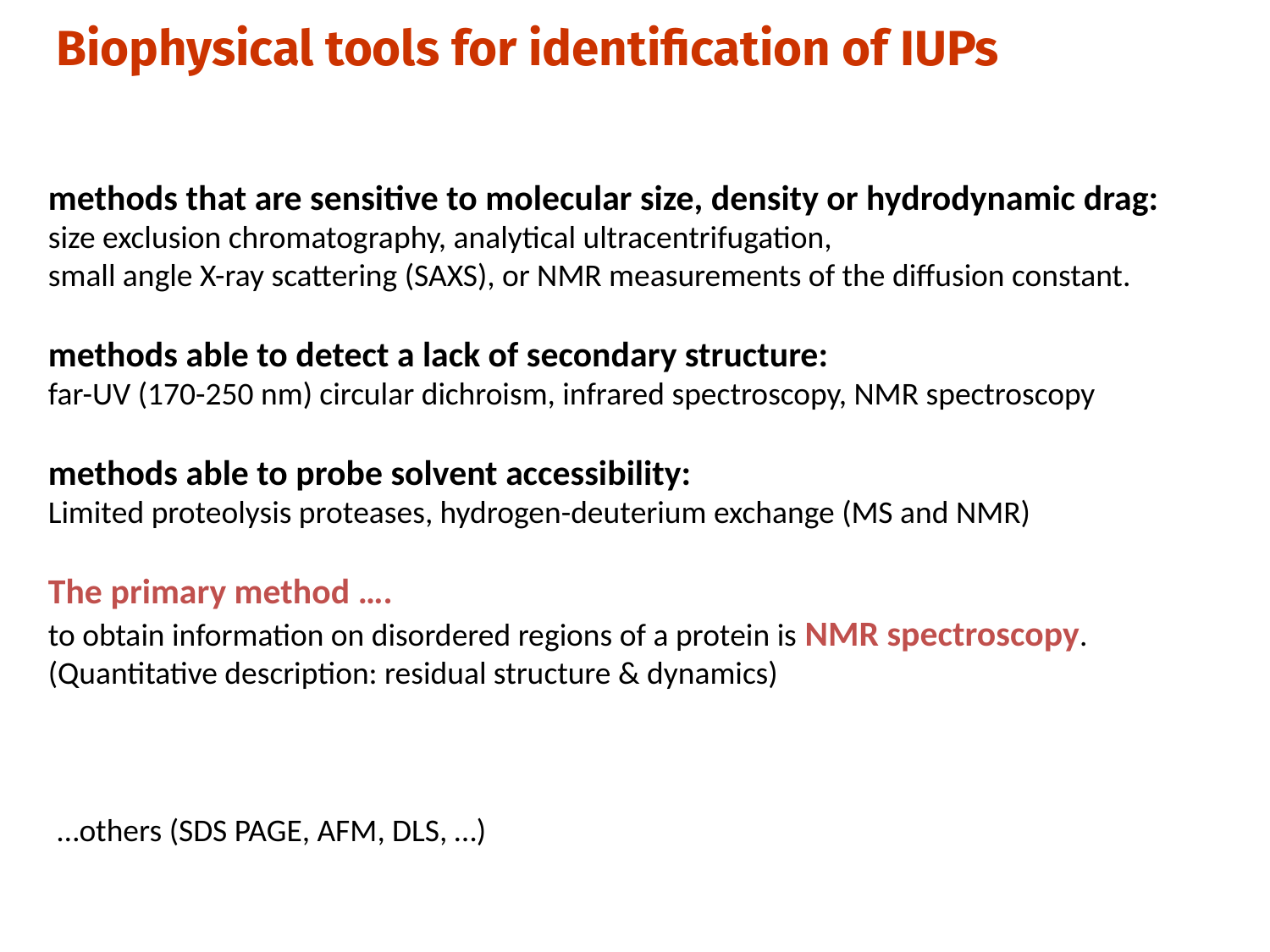

Biophysical tools for identification of IUPs
methods that are sensitive to molecular size, density or hydrodynamic drag:
size exclusion chromatography, analytical ultracentrifugation,
small angle X-ray scattering (SAXS), or NMR measurements of the diffusion constant.

methods able to detect a lack of secondary structure:
far-UV (170-250 nm) circular dichroism, infrared spectroscopy, NMR spectroscopy

methods able to probe solvent accessibility:
Limited proteolysis proteases, hydrogen-deuterium exchange (MS and NMR)

The primary method ….
to obtain information on disordered regions of a protein is NMR spectroscopy.
(Quantitative description: residual structure & dynamics)
…others (SDS PAGE, AFM, DLS, …)